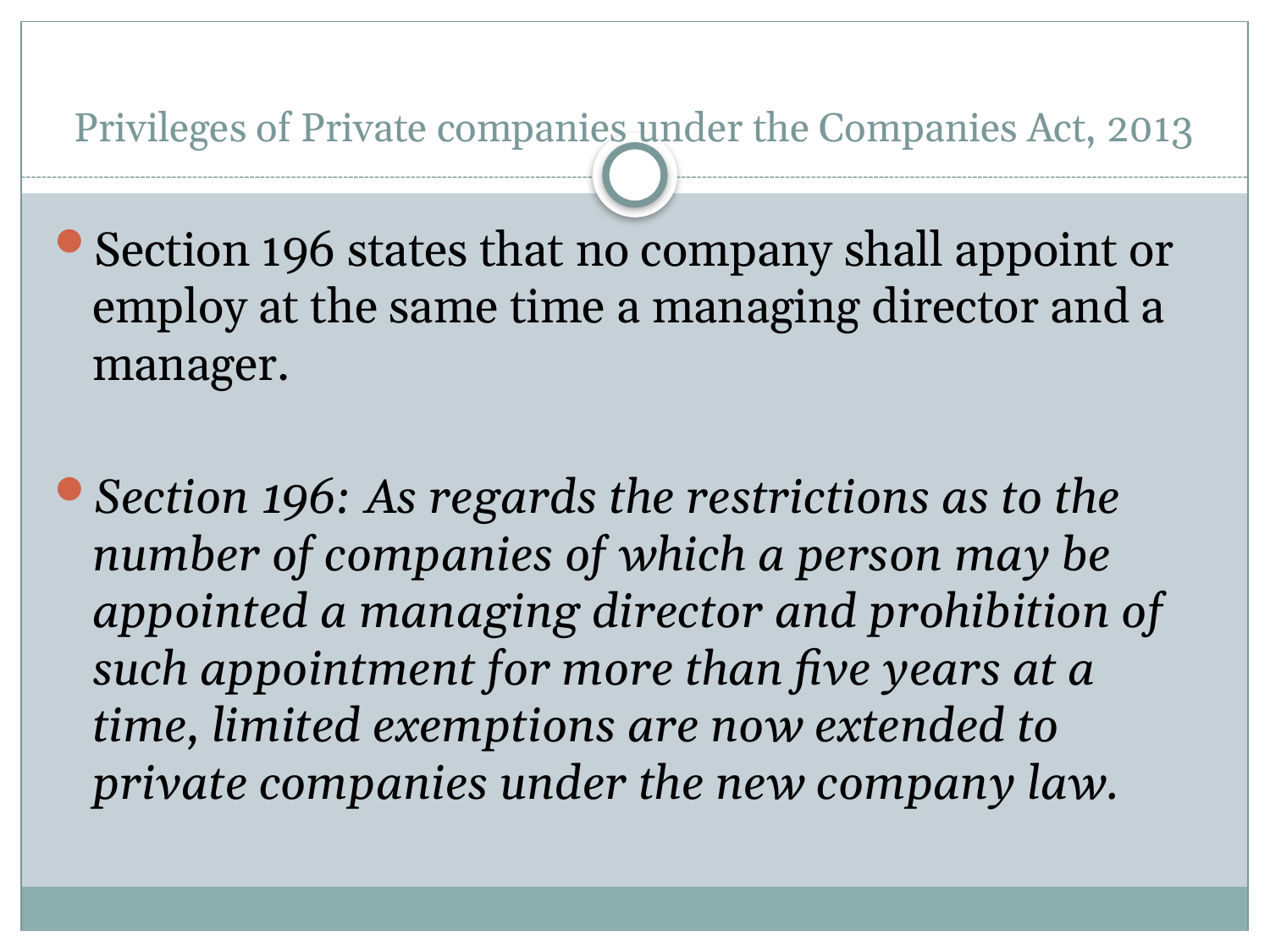

# Privileges of Private companies under the Companies Act, 2013
Section 196 states that no company shall appoint or employ at the same time a managing director and a manager.

Section 196: As regards the restrictions as to the number of companies of which a person may be appointed a managing director and prohibition of such appointment for more than five years at a time, limited exemptions are now extended to private companies under the new company law.